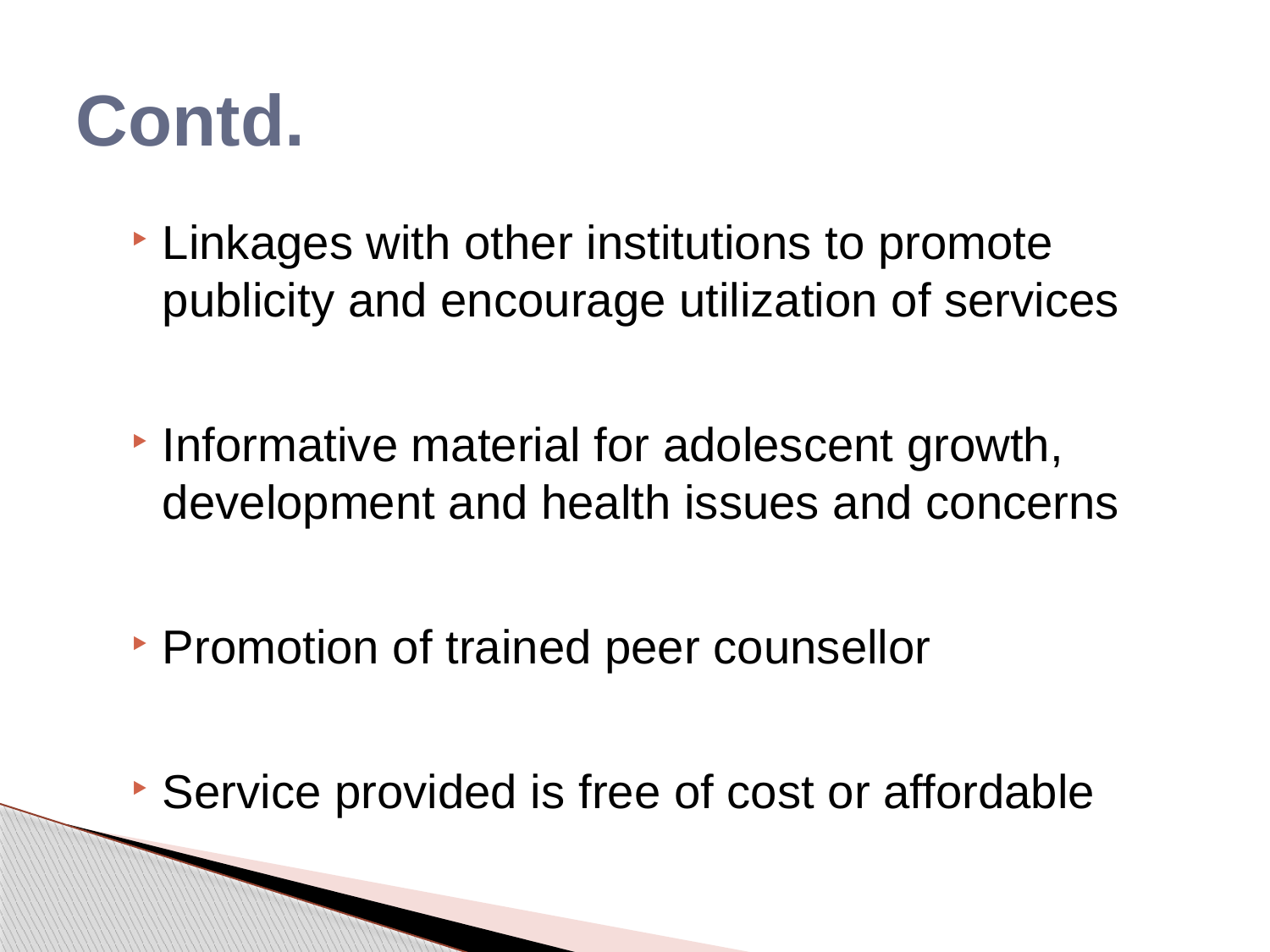

# Contd.
Linkages with other institutions to promote publicity and encourage utilization of services

Informative material for adolescent growth, development and health issues and concerns

Promotion of trained peer counsellor

Service provided is free of cost or affordable